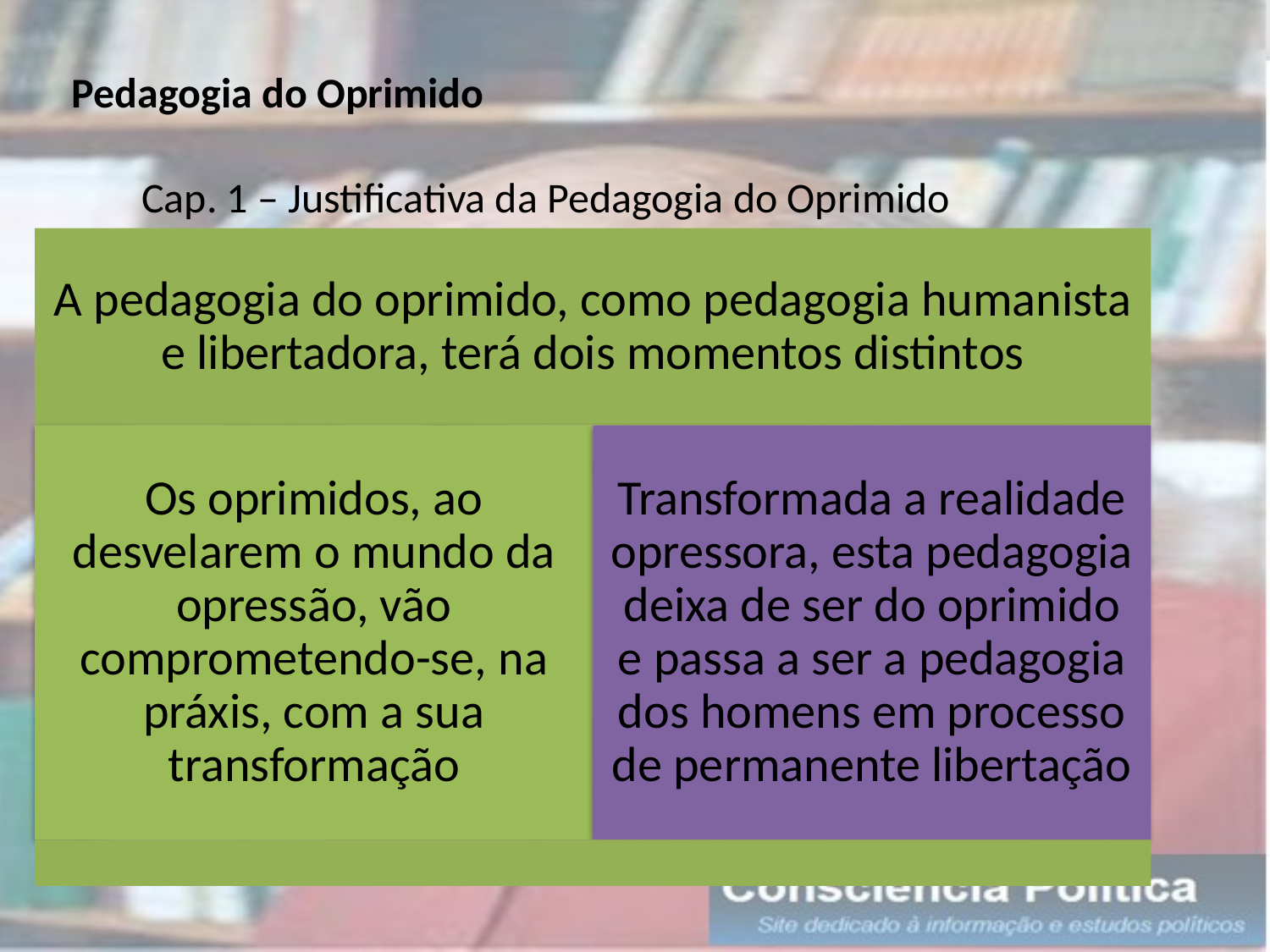

Pedagogia do Oprimido
Cap. 1 – Justificativa da Pedagogia do Oprimido
A pedagogia do oprimido, como pedagogia humanista e libertadora, terá dois momentos distintos
Os oprimidos, ao desvelarem o mundo da opressão, vão comprometendo-se, na práxis, com a sua transformação
Transformada a realidade opressora, esta pedagogia deixa de ser do oprimido e passa a ser a pedagogia dos homens em processo de permanente libertação